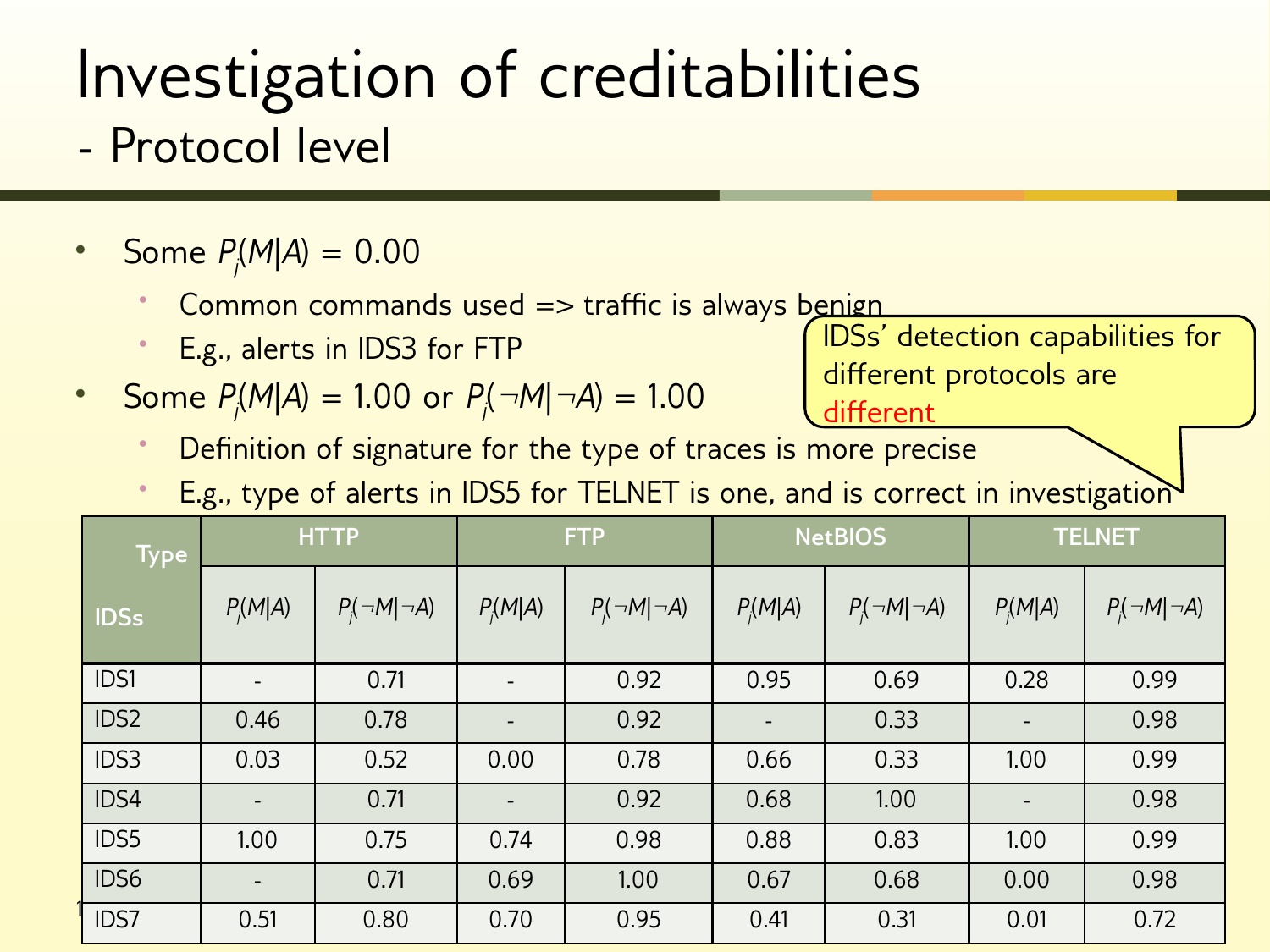

# Investigation of creditabilities - Protocol level
Some Pj(M|A) = 0.00
Common commands used => traffic is always benign
E.g., alerts in IDS3 for FTP
Some Pj(M|A) = 1.00 or Pj(¬M|¬A) = 1.00
Definition of signature for the type of traces is more precise
E.g., type of alerts in IDS5 for TELNET is one, and is correct in investigation
IDSs’ detection capabilities for different protocols are different
| Type IDSs | HTTP |  | FTP |  | NetBIOS |  | TELNET |  |
| --- | --- | --- | --- | --- | --- | --- | --- | --- |
|  | Pj(M|A) | Pj(¬M|¬A) | Pj(M|A) | Pj(¬M|¬A) | Pj(M|A) | Pj(¬M|¬A) | Pj(M|A) | Pj(¬M|¬A) |
| IDS1 | - | 0.71 | - | 0.92 | 0.95 | 0.69 | 0.28 | 0.99 |
| IDS2 | 0.46 | 0.78 | - | 0.92 | - | 0.33 | - | 0.98 |
| IDS3 | 0.03 | 0.52 | 0.00 | 0.78 | 0.66 | 0.33 | 1.00 | 0.99 |
| IDS4 | - | 0.71 | - | 0.92 | 0.68 | 1.00 | - | 0.98 |
| IDS5 | 1.00 | 0.75 | 0.74 | 0.98 | 0.88 | 0.83 | 1.00 | 0.99 |
| IDS6 | - | 0.71 | 0.69 | 1.00 | 0.67 | 0.68 | 0.00 | 0.98 |
| IDS7 | 0.51 | 0.80 | 0.70 | 0.95 | 0.41 | 0.31 | 0.01 | 0.72 |
19